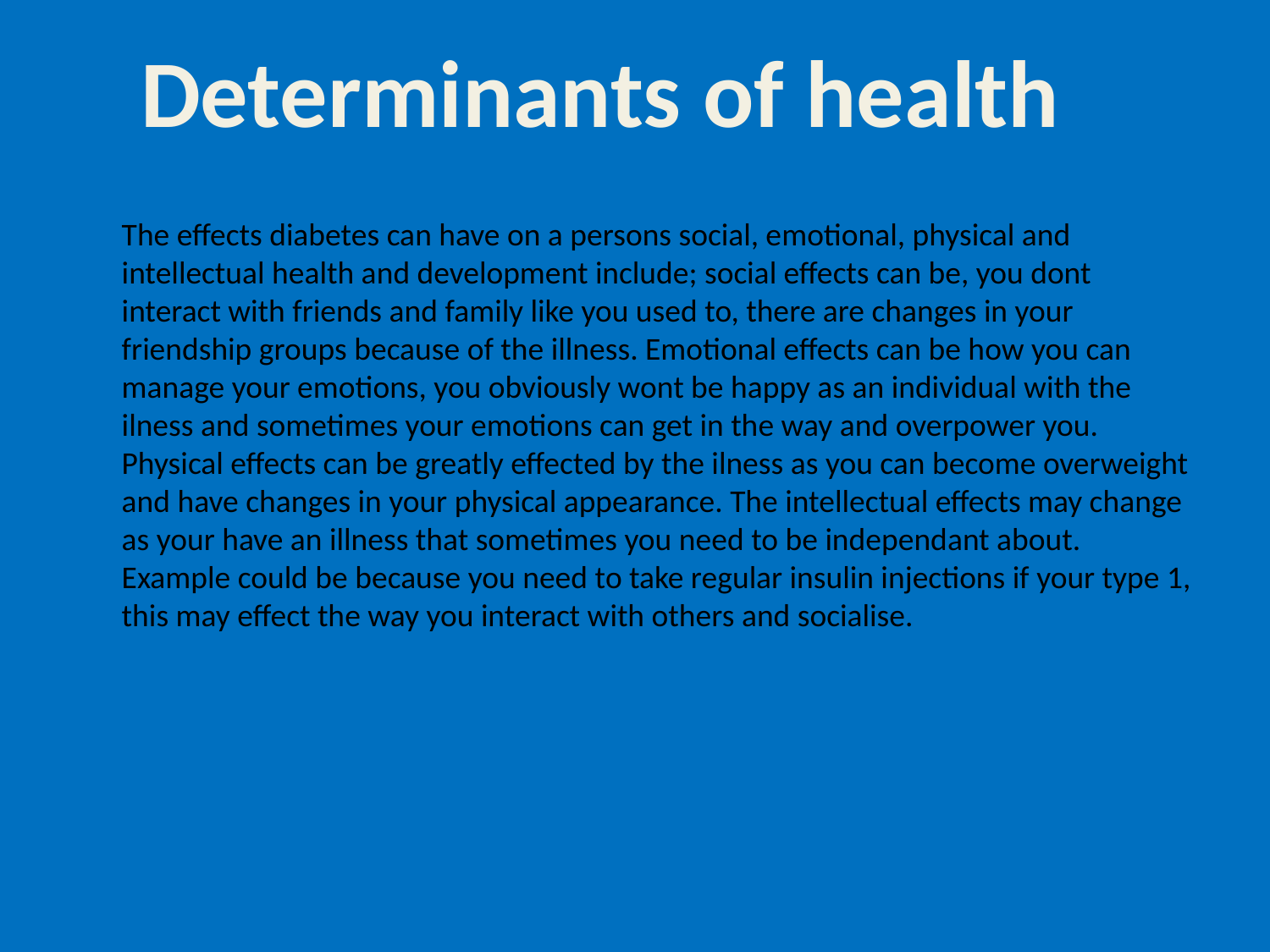

Determinants of health
The effects diabetes can have on a persons social, emotional, physical and intellectual health and development include; social effects can be, you dont interact with friends and family like you used to, there are changes in your friendship groups because of the illness. Emotional effects can be how you can manage your emotions, you obviously wont be happy as an individual with the ilness and sometimes your emotions can get in the way and overpower you. Physical effects can be greatly effected by the ilness as you can become overweight and have changes in your physical appearance. The intellectual effects may change as your have an illness that sometimes you need to be independant about. Example could be because you need to take regular insulin injections if your type 1, this may effect the way you interact with others and socialise.